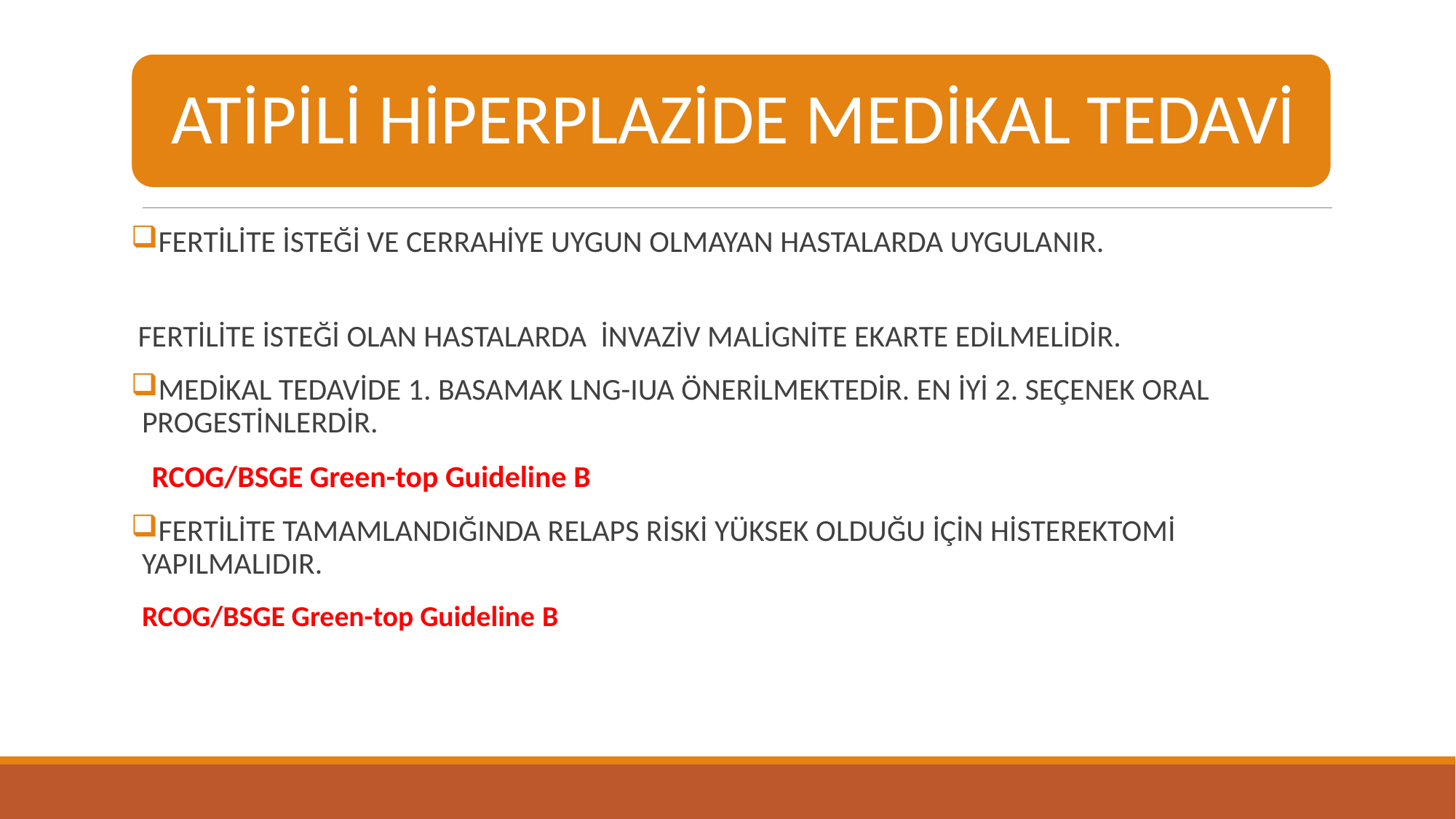

ATİPİLİ HİPERPLAZİDE MEDİKAL TEDAVİ
FERTİLİTE İSTEĞİ VE CERRAHİYE UYGUN OLMAYAN HASTALARDA UYGULANIR.
 FERTİLİTE İSTEĞİ OLAN HASTALARDA  İNVAZİV MALİGNİTE EKARTE EDİLMELİDİR.
MEDİKAL TEDAVİDE 1. BASAMAK LNG-IUA ÖNERİLMEKTEDİR. EN İYİ 2. SEÇENEK ORAL PROGESTİNLERDİR.
   RCOG/BSGE Green-top Guideline B
FERTİLİTE TAMAMLANDIĞINDA RELAPS RİSKİ YÜKSEK OLDUĞU İÇİN HİSTEREKTOMİ YAPILMALIDIR.
RCOG/BSGE Green-top Guideline B